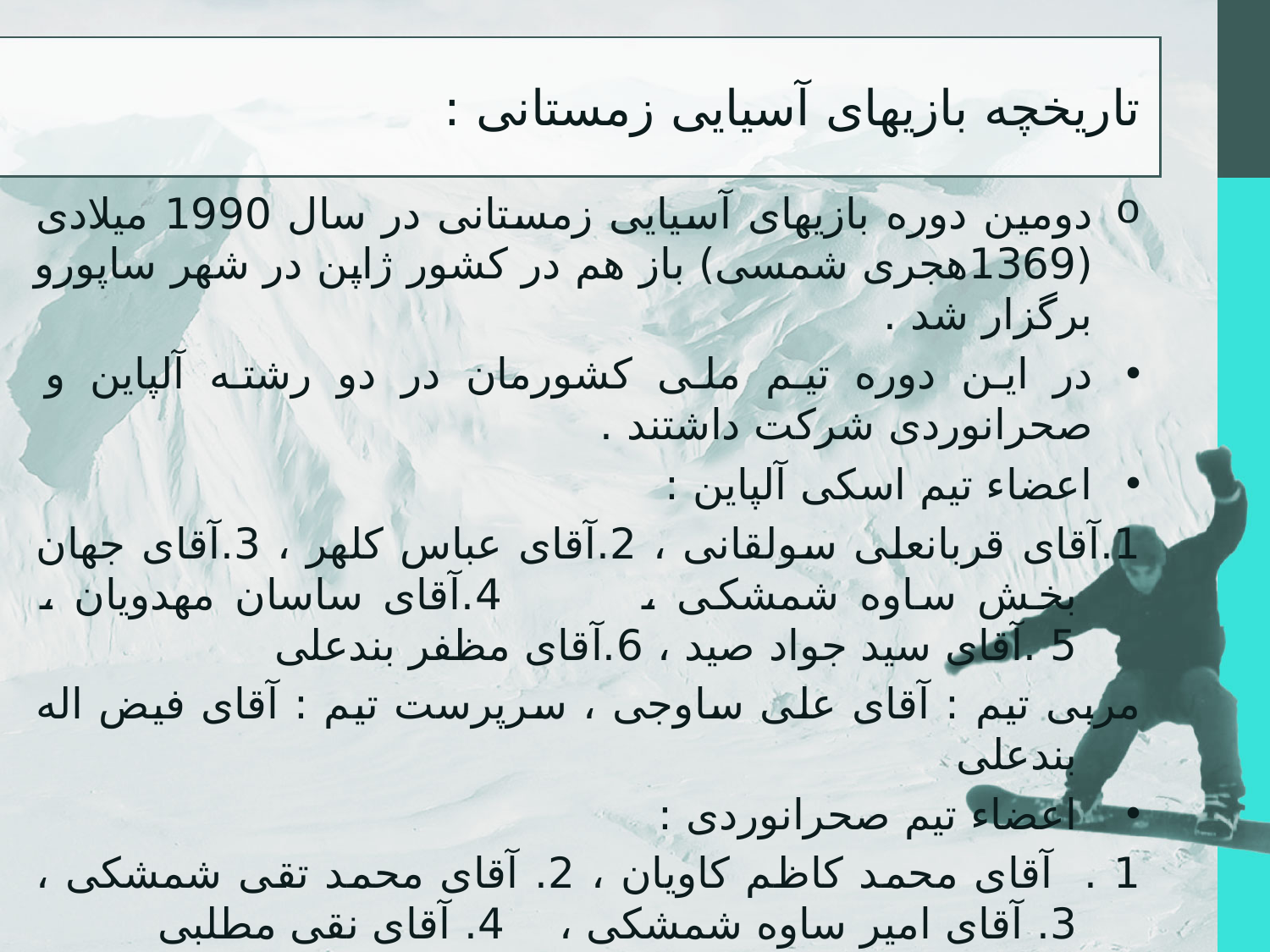

# تاریخچه بازیهای آسیایی زمستانی :
دومین دوره بازیهای آسیایی زمستانی در سال 1990 میلادی (1369هجری شمسی) باز هم در کشور ژاپن در شهر ساپورو برگزار شد .
در این دوره تیم ملی کشورمان در دو رشته آلپاین و صحرانوردی شرکت داشتند .
اعضاء تیم اسکی آلپاین :
1.آقای قربانعلی سولقانی ، 2.آقای عباس کلهر ، 3.آقای جهان بخش ساوه شمشکی ،       4.آقای ساسان مهدویان ، 5 .آقای سید جواد صید ، 6.آقای مظفر بندعلی
مربی تیم : آقای علی ساوجی ، سرپرست تیم : آقای فیض اله بندعلی
اعضاء تیم صحرانوردی :
1 .  آقای محمد کاظم کاویان ، 2. آقای محمد تقی شمشکی ، 3. آقای امیر ساوه شمشکی ،    4. آقای نقی مطلبی
سرپرست تیم : آقای حسین چراغی
سرپرست کاروان اعزامی : مرحوم مهندس شکراله حیدری رئیس اسبق فدراسیون اسکی
معاون سرپرست اعزامی: آقای عیسی ساوه شمشکی که در آن سال نائب رئیس فدراسیون اسکی